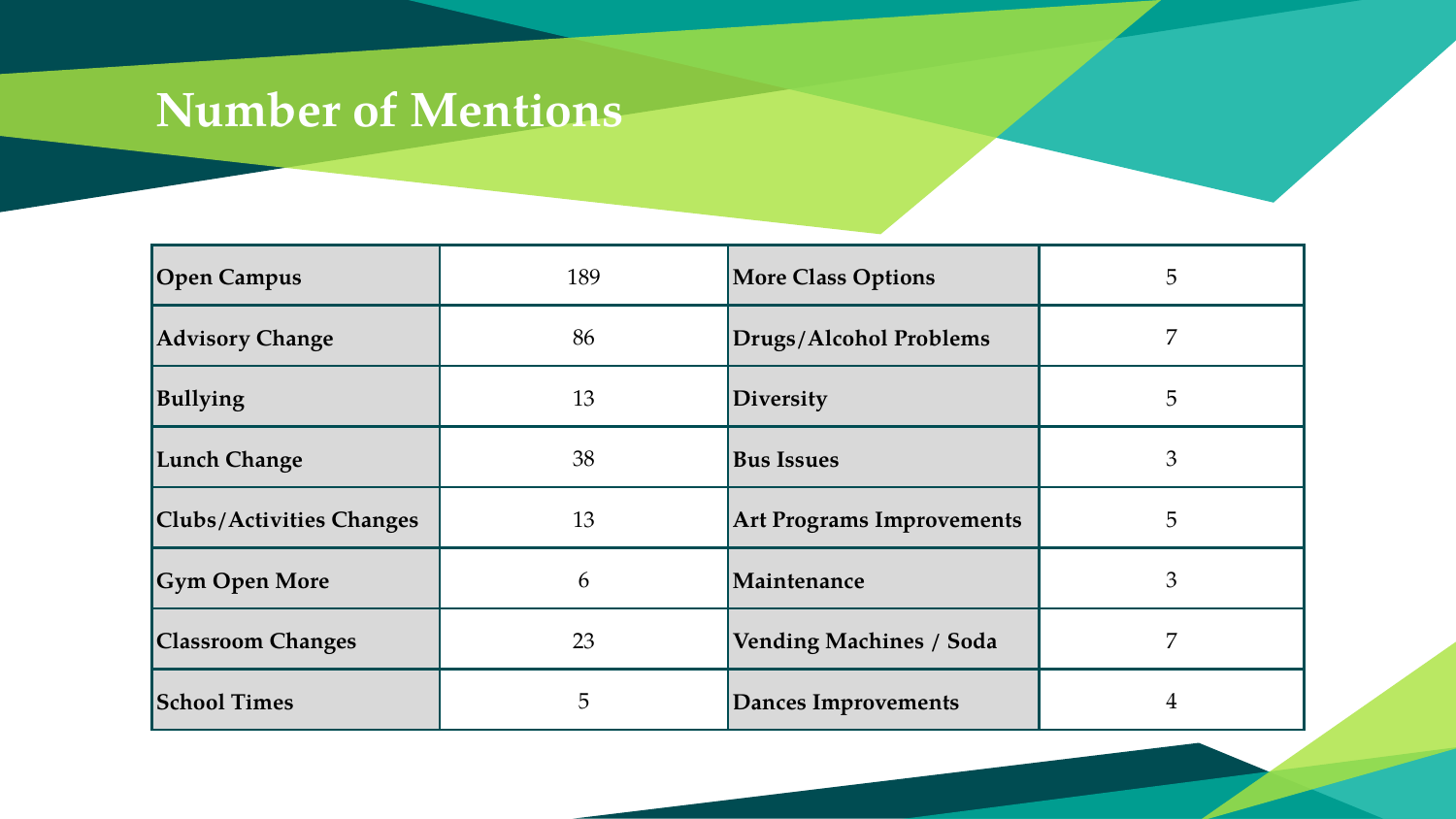

# Number of Mentions
| Open Campus | 189 | More Class Options | 5 |
| --- | --- | --- | --- |
| Advisory Change | 86 | Drugs/Alcohol Problems | 7 |
| Bullying | 13 | Diversity | 5 |
| Lunch Change | 38 | Bus Issues | 3 |
| Clubs/Activities Changes | 13 | Art Programs Improvements | 5 |
| Gym Open More | 6 | Maintenance | 3 |
| Classroom Changes | 23 | Vending Machines / Soda | 7 |
| School Times | 5 | Dances Improvements | 4 |